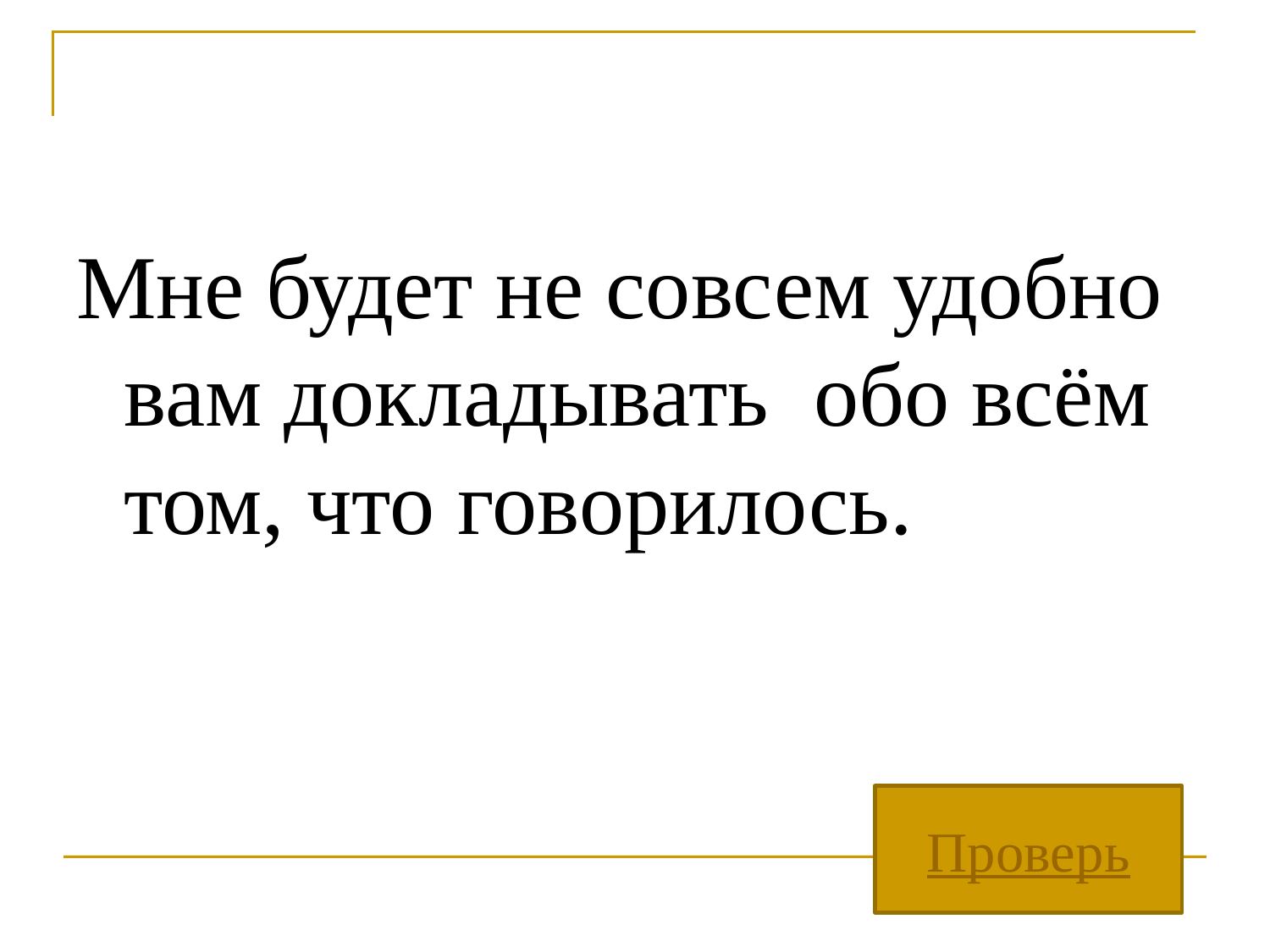

Мне будет не совсем удобно вам докладывать  обо всём том, что говорилось.

Проверь